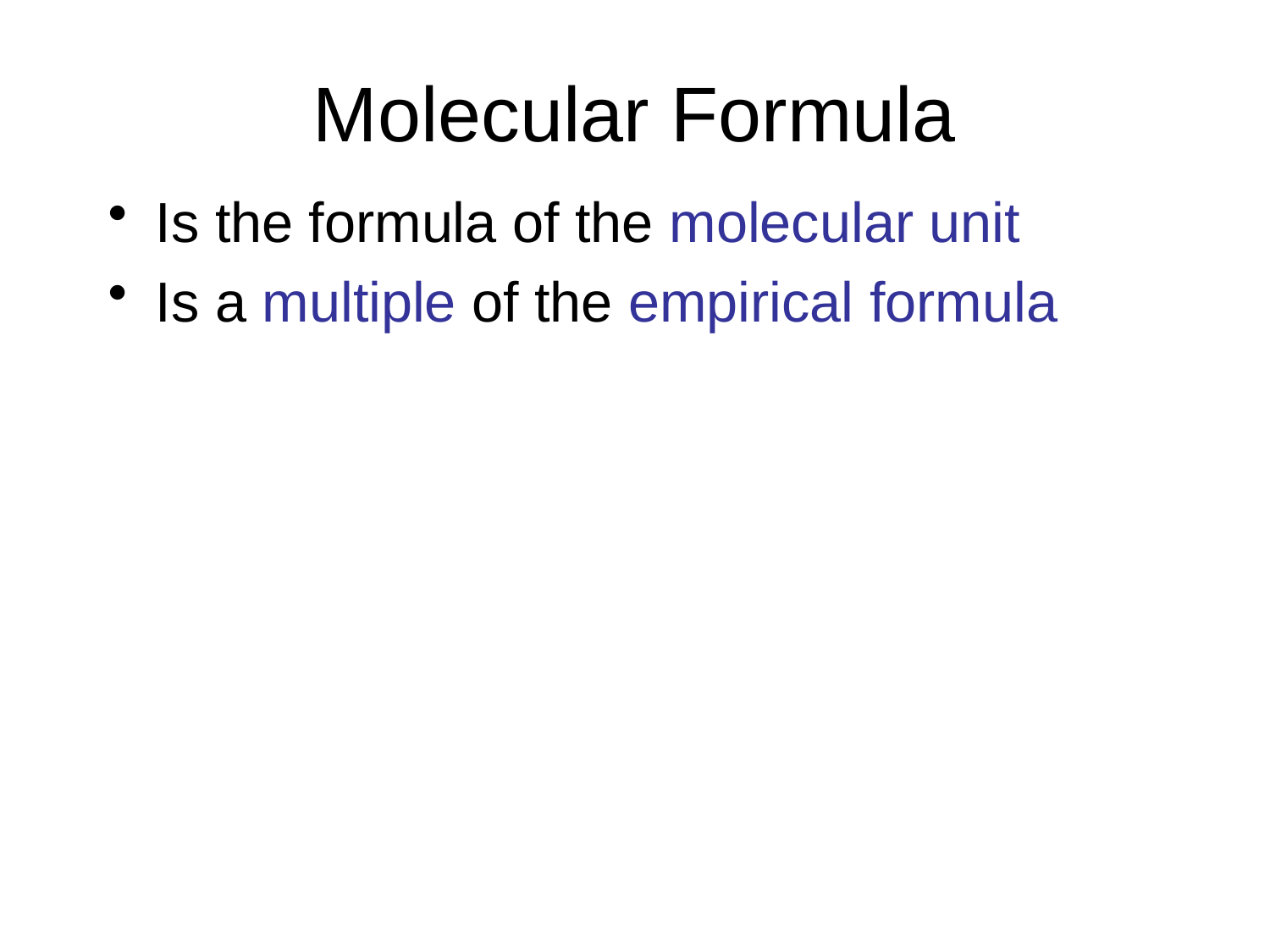

Molecular Formula
Is the formula of the molecular unit
Is a multiple of the empirical formula